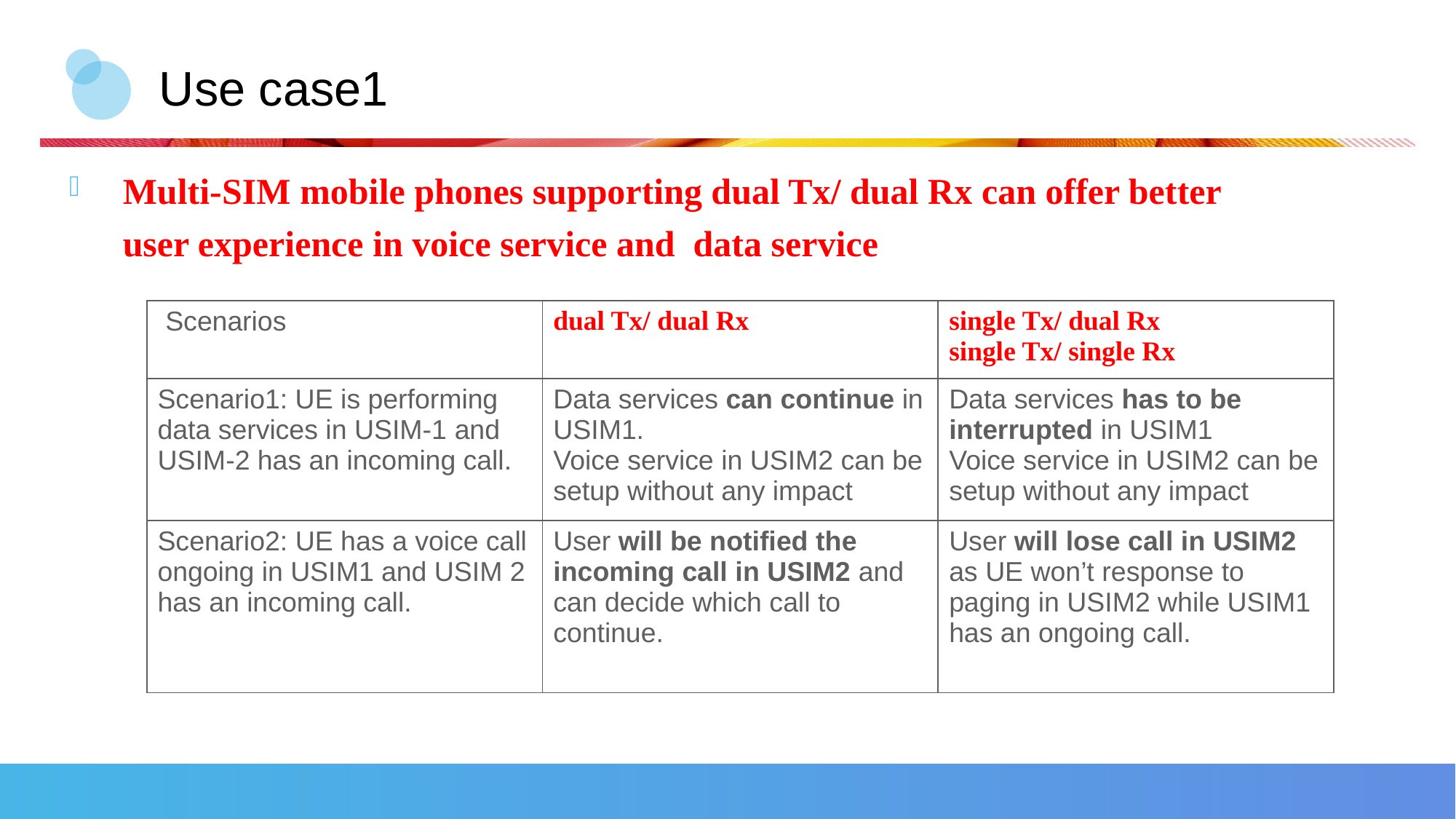

# Use case1
Multi-SIM mobile phones supporting dual Tx/ dual Rx can offer better  user experience in voice service and  data service
| Scenarios | dual Tx/ dual Rx | single Tx/ dual Rx single Tx/ single Rx |
| --- | --- | --- |
| Scenario1: UE is performing data services in USIM-1 and USIM-2 has an incoming call. | Data services can continue in USIM1. Voice service in USIM2 can be setup without any impact | Data services has to be interrupted in USIM1 Voice service in USIM2 can be setup without any impact |
| Scenario2: UE has a voice call ongoing in USIM1 and USIM 2 has an incoming call. | User will be notified the incoming call in USIM2 and can decide which call to continue. | User will lose call in USIM2 as UE won’t response to paging in USIM2 while USIM1 has an ongoing call. |